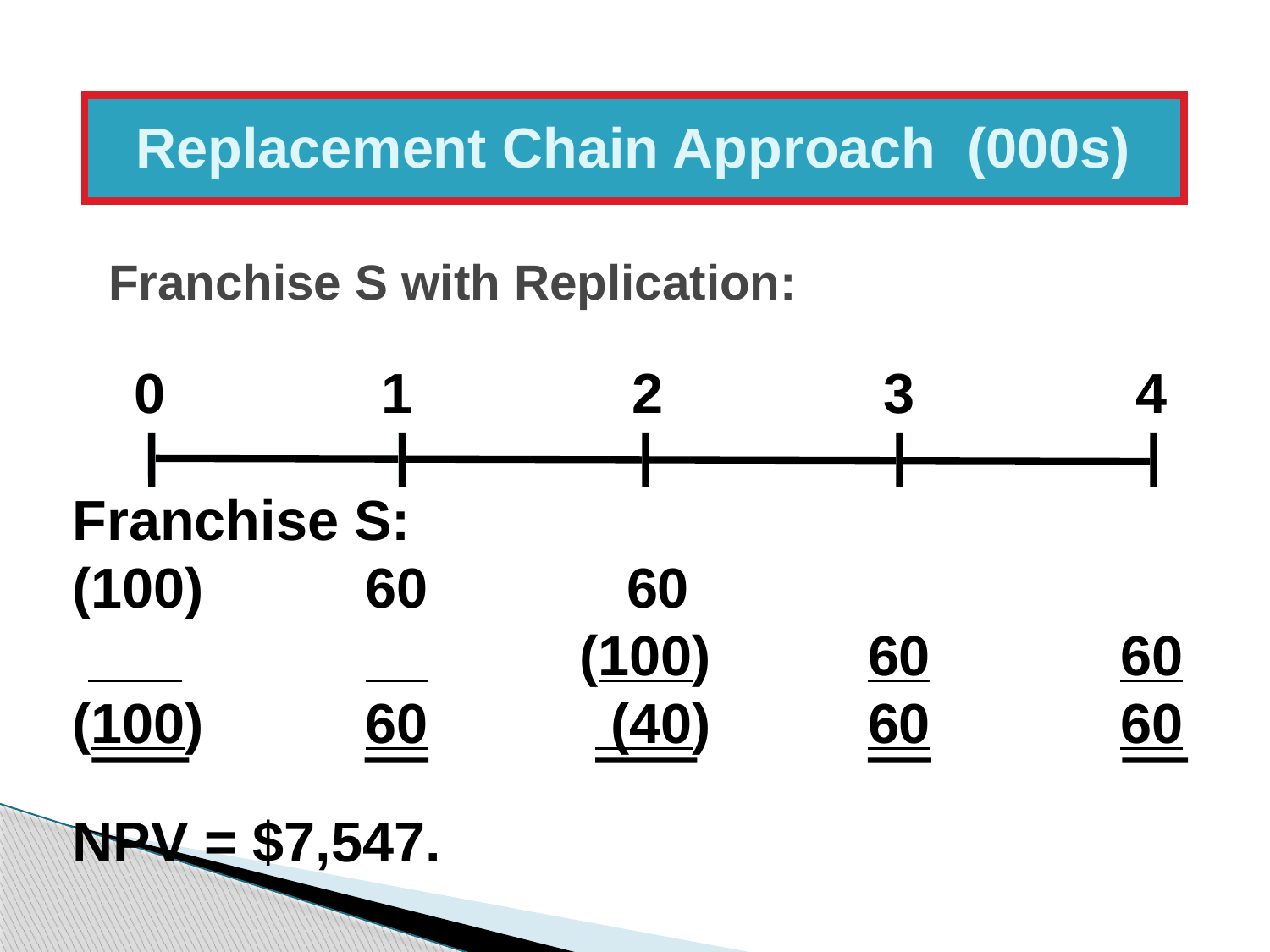

Replacement Chain Approach  (000s)
# Franchise S with Replication:
0
1
2
3
4

Franchise S:
(100)

(100)

60

60

   60
(100)
  (40)

60
60

60
60

NPV = $7,547.